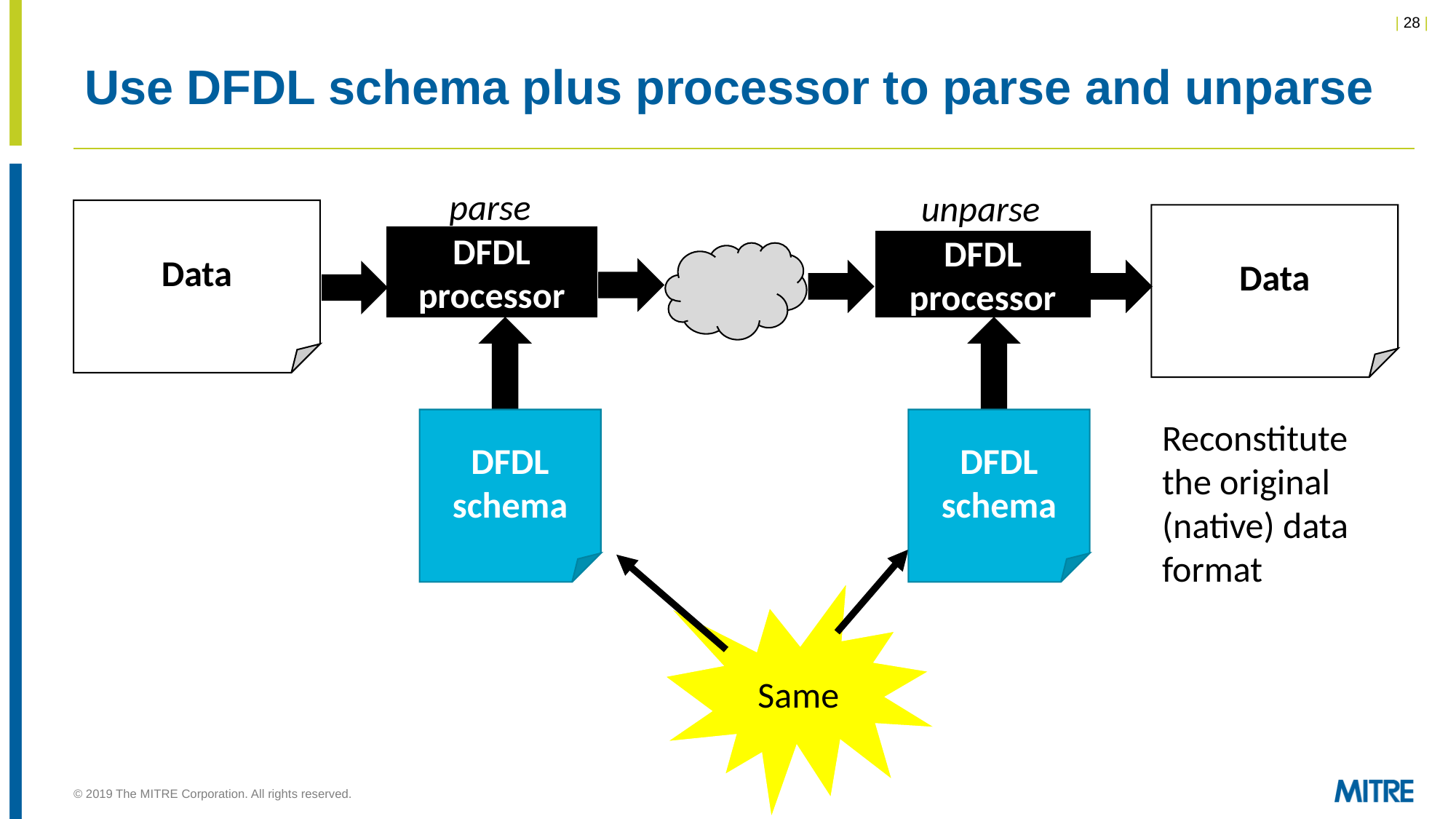

# Use DFDL schema plus processor to parse and unparse
parse
unparse
Data
Data
DFDL processor
DFDL processor

DFDL
schema
DFDL
schema
Reconstitute the original (native) data format
Same
© 2019 The MITRE Corporation. All rights reserved.